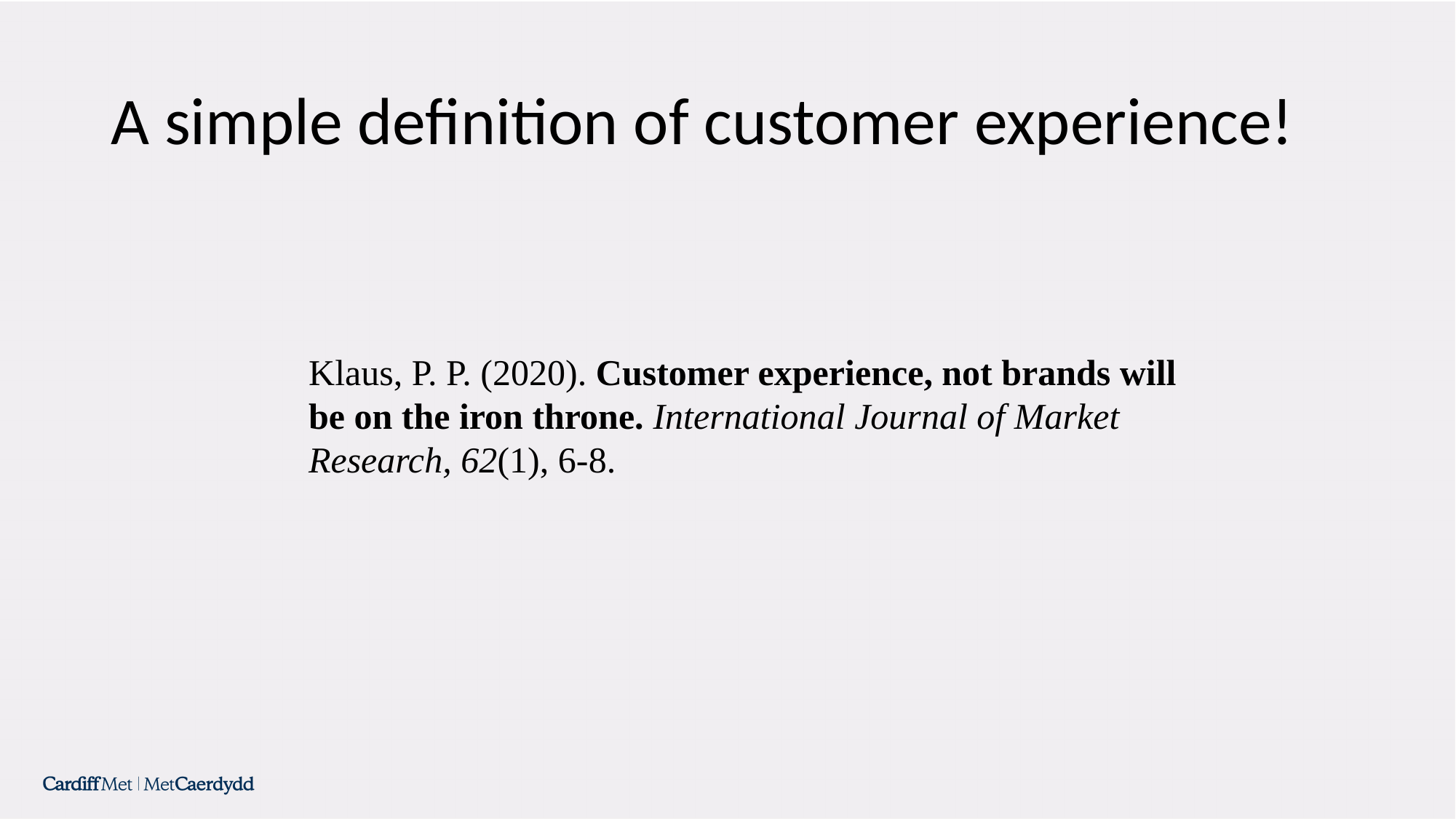

# A simple definition of customer experience!

Klaus, P. P. (2020). Customer experience, not brands will be on the iron throne. International Journal of Market Research, 62(1), 6-8.